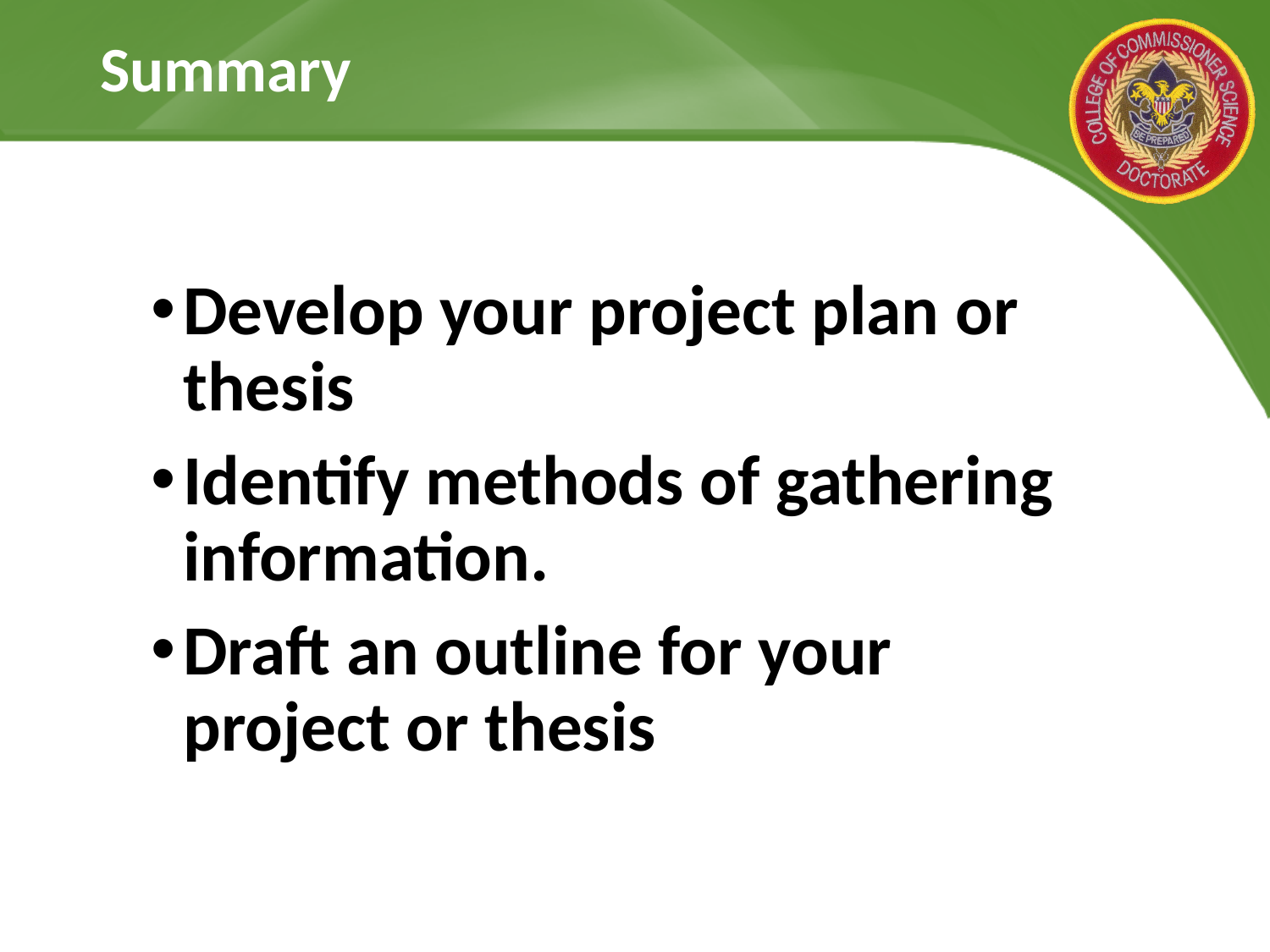

# Summary
Develop your project plan or thesis
Identify methods of gathering information.
Draft an outline for your project or thesis